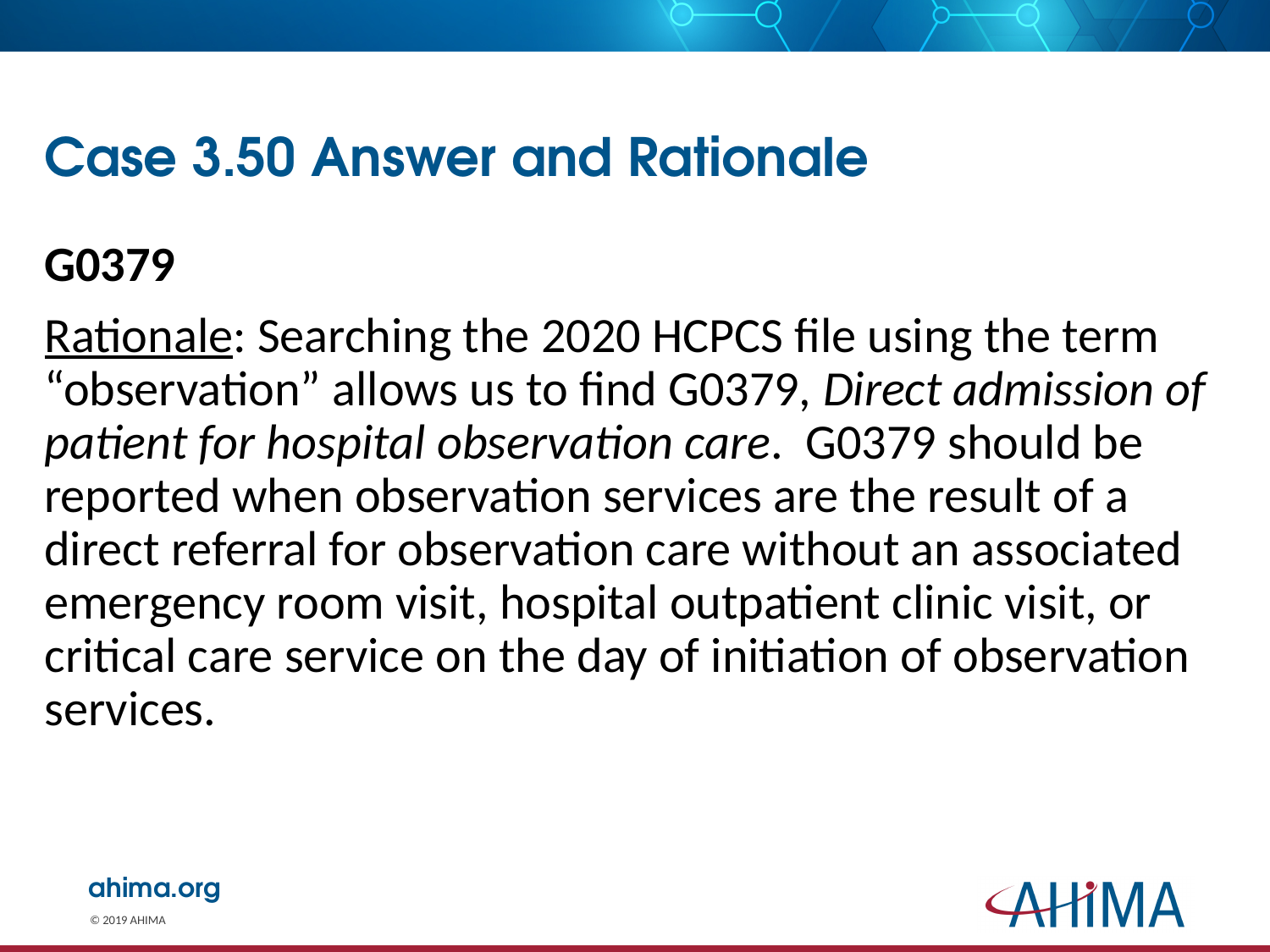

# Case 3.50 Answer and Rationale
G0379
Rationale: Searching the 2020 HCPCS file using the term “observation” allows us to find G0379, Direct admission of patient for hospital observation care.  G0379 should be reported when observation services are the result of a direct referral for observation care without an associated emergency room visit, hospital outpatient clinic visit, or critical care service on the day of initiation of observation services.